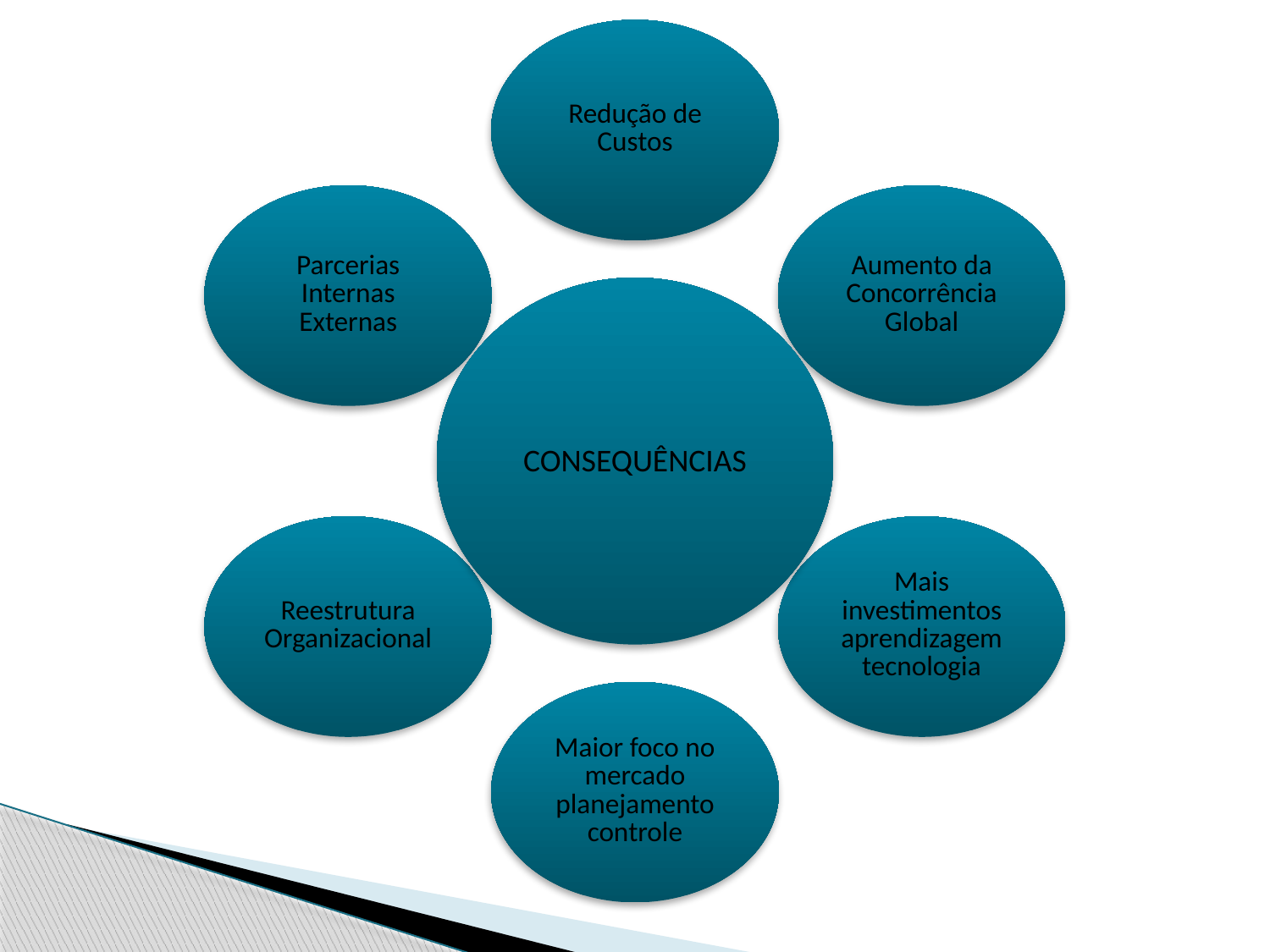

Redução de Custos
Aumento da Concorrência Global
Mais investimentos aprendizagem tecnologia
Maior foco no mercado planejamento controle
Reestrutura Organizacional
Parcerias Internas Externas
CONSEQUÊNCIAS

CONSEQUÊNCIAS